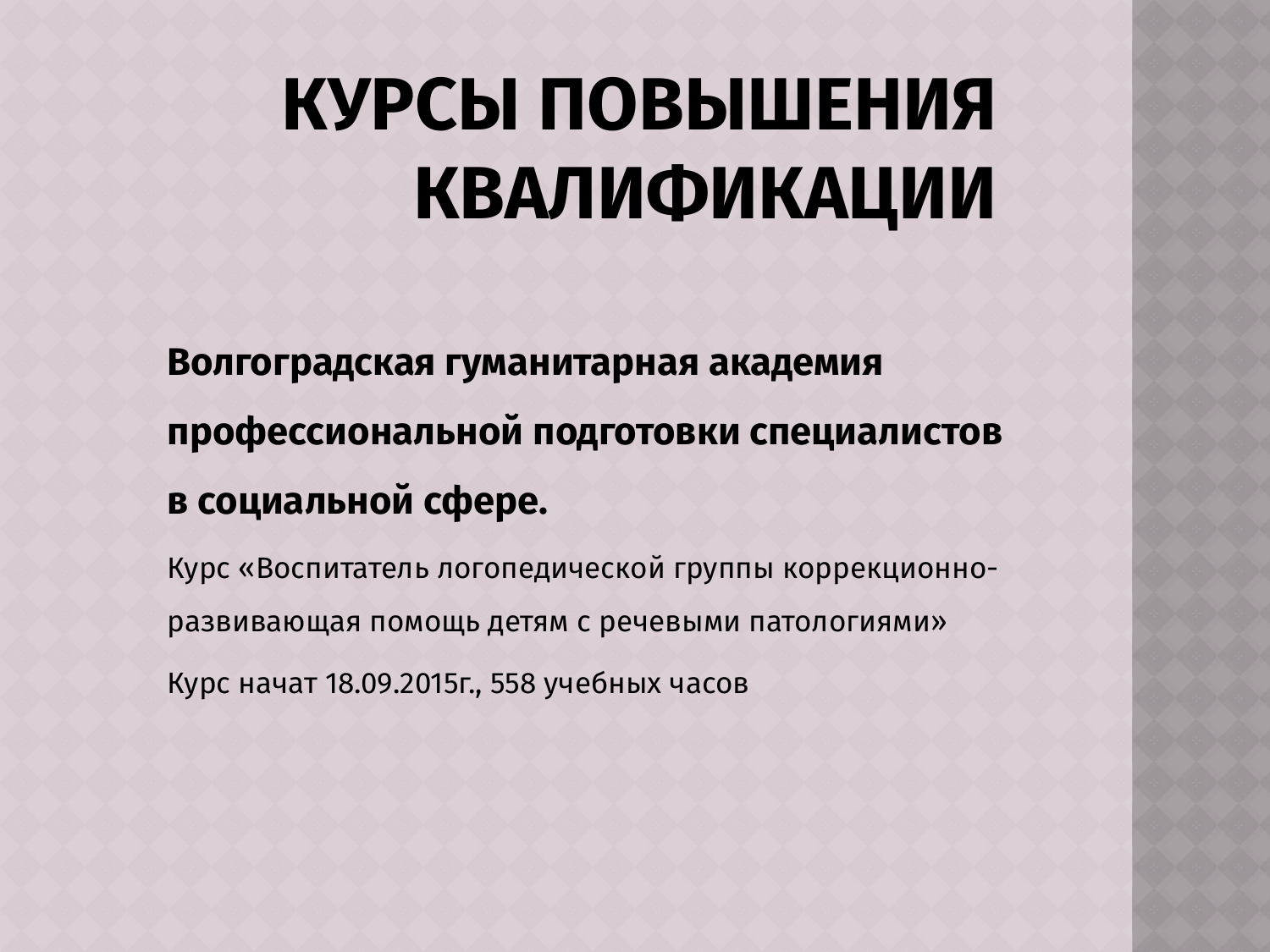

# Курсы повышения квалификации
Волгоградская гуманитарная академия профессиональной подготовки специалистов в социальной сфере.
Курс «Воспитатель логопедической группы коррекционно-развивающая помощь детям с речевыми патологиями»
Курс начат 18.09.2015г., 558 учебных часов